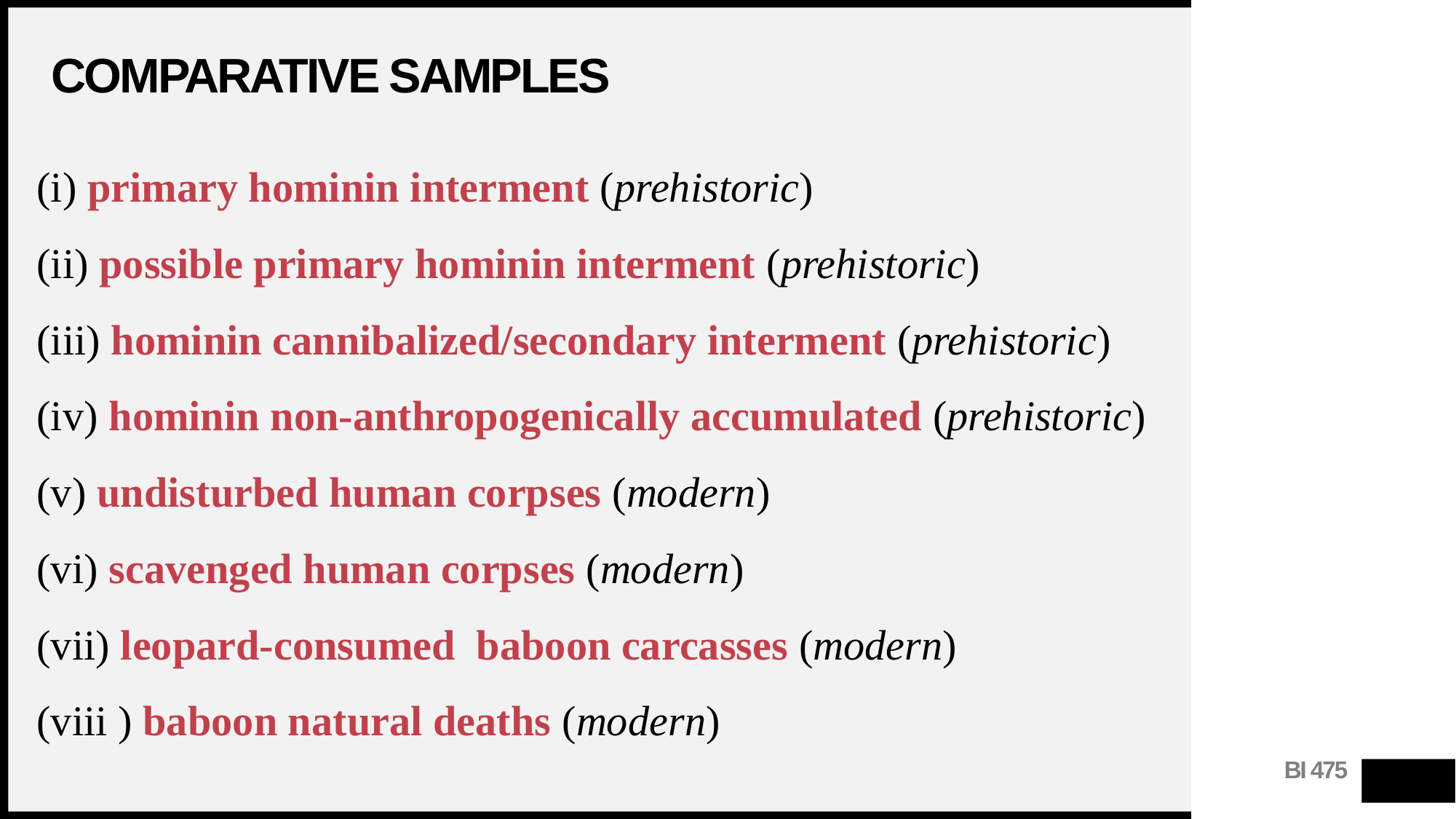

# Comparative Samples
(i) primary hominin interment (prehistoric)
(ii) possible primary hominin interment (prehistoric)
(iii) hominin cannibalized/secondary interment (prehistoric)
(iv) hominin non-anthropogenically accumulated (prehistoric)
(v) undisturbed human corpses (modern)
(vi) scavenged human corpses (modern)
(vii) leopard-consumed  baboon carcasses (modern)
(viii ) baboon natural deaths (modern)